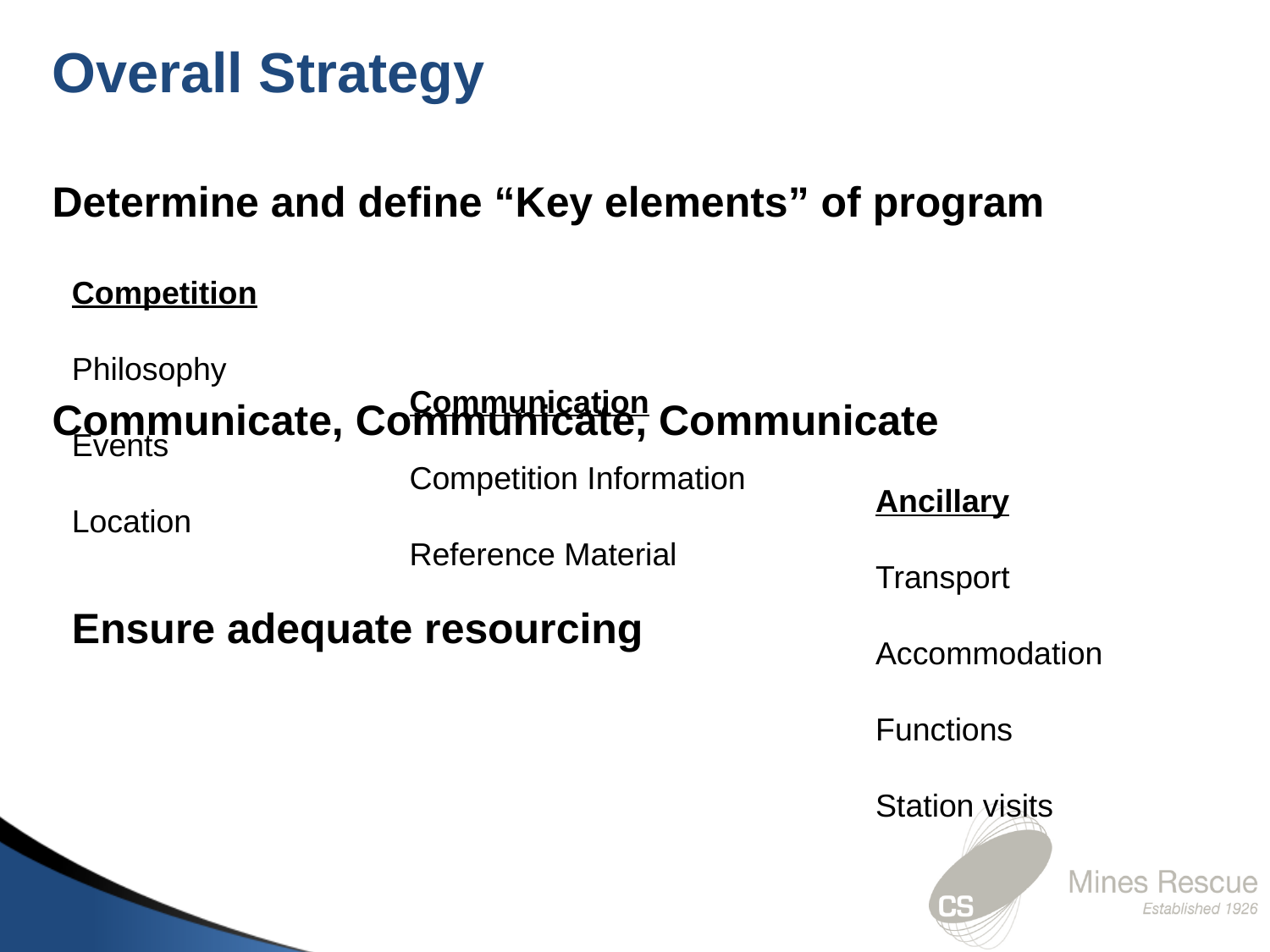

Overall Strategy
Determine and define “Key elements” of program

Competition
Philosophy
Events
Location

Communication
Competition Information
Reference Material

Communicate, Communicate, Communicate

Ancillary
Transport
Accommodation
Functions
Station visits

Ensure adequate resourcing